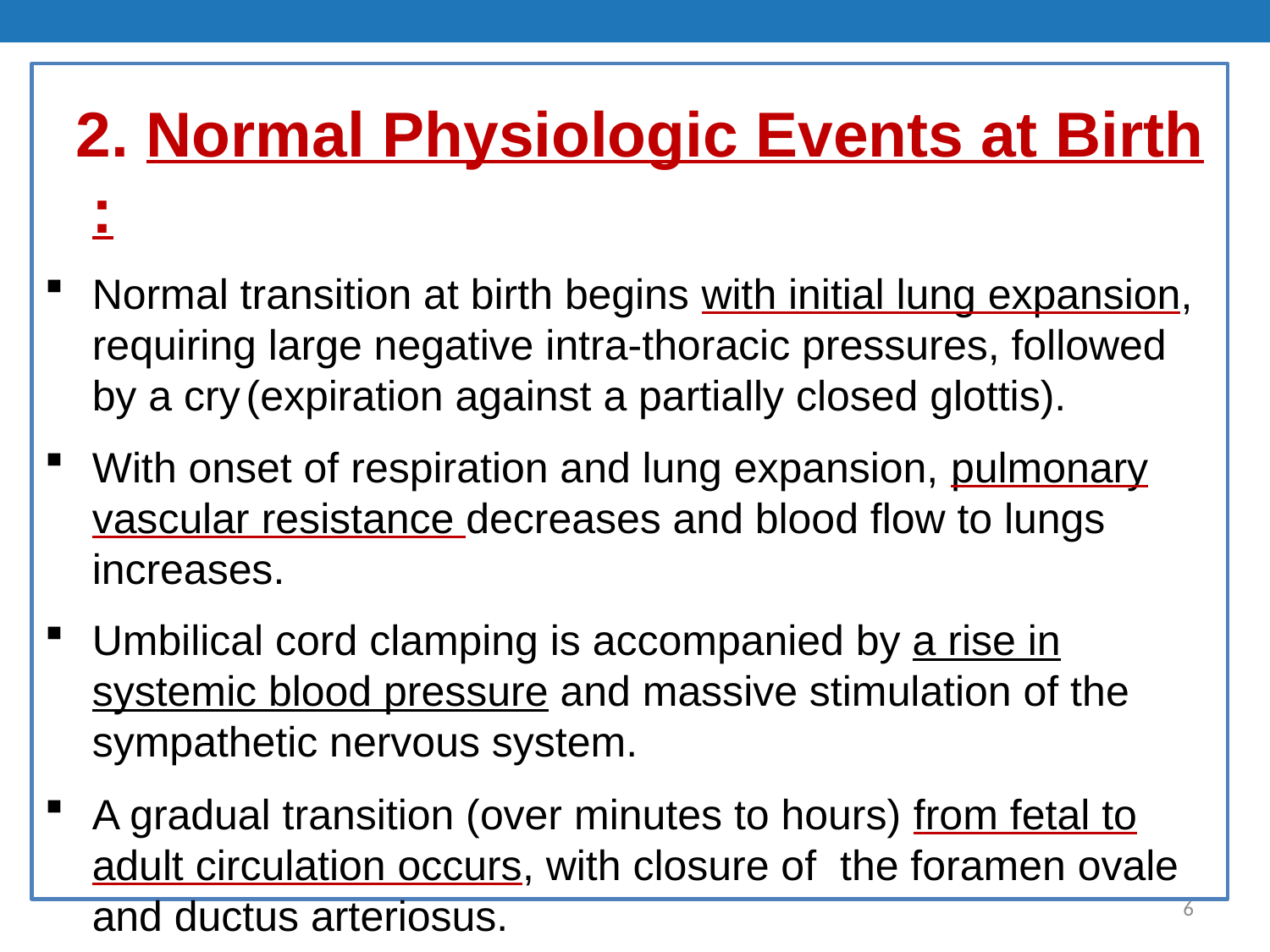

2. Normal Physiologic Events at Birth :
Normal transition at birth begins with initial lung expansion, requiring large negative intra-thoracic pressures, followed by a cry (expiration against a partially closed glottis).
With onset of respiration and lung expansion, pulmonary vascular resistance decreases and blood flow to lungs increases.
Umbilical cord clamping is accompanied by a rise in systemic blood pressure and massive stimulation of the sympathetic nervous system.
A gradual transition (over minutes to hours) from fetal to adult circulation occurs, with closure of  the foramen ovale and ductus arteriosus.
6